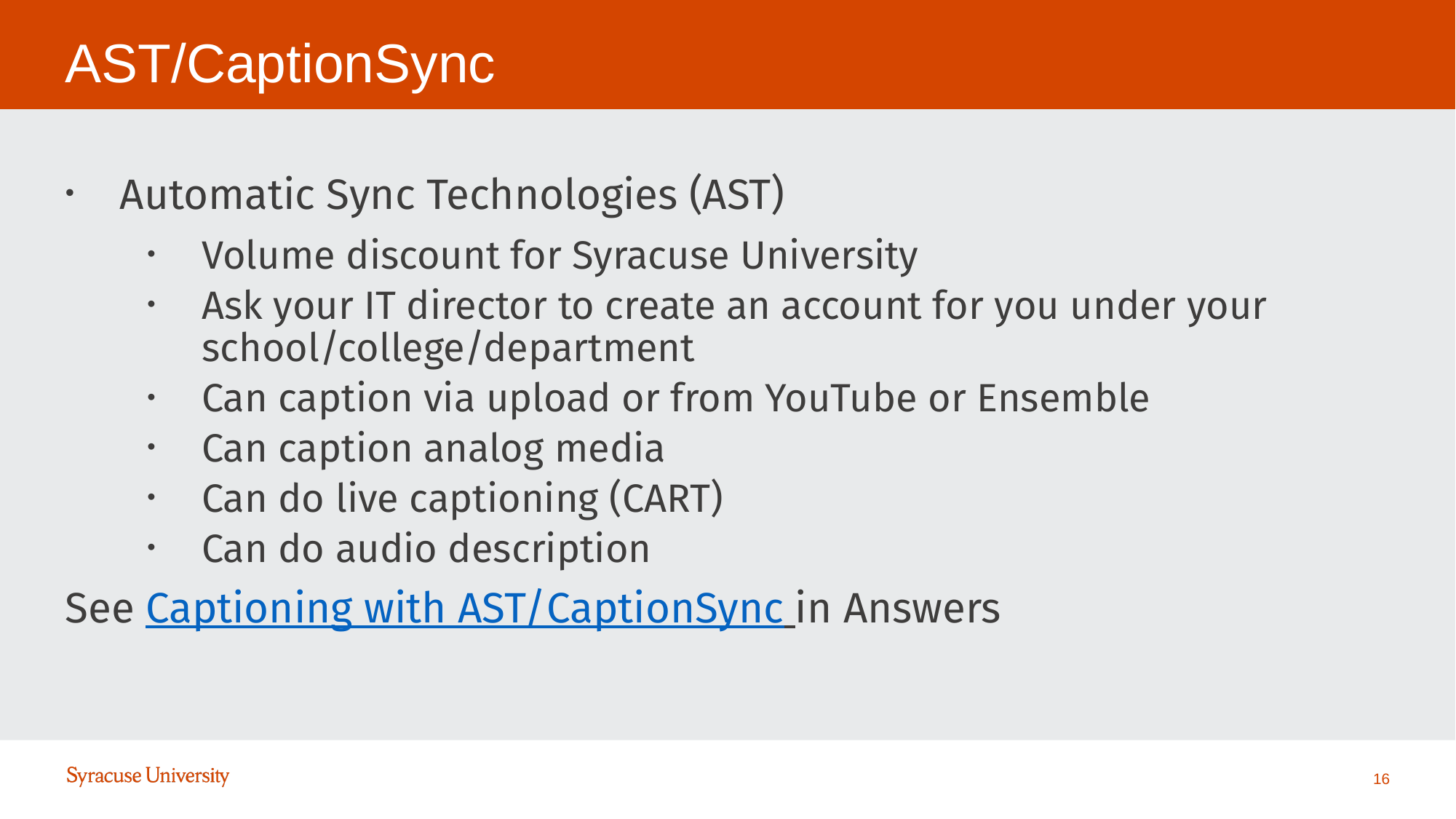

# AST/CaptionSync
Automatic Sync Technologies (AST)
Volume discount for Syracuse University
Ask your IT director to create an account for you under your school/college/department
Can caption via upload or from YouTube or Ensemble
Can caption analog media
Can do live captioning (CART)
Can do audio description
See Captioning with AST/CaptionSync in Answers
16